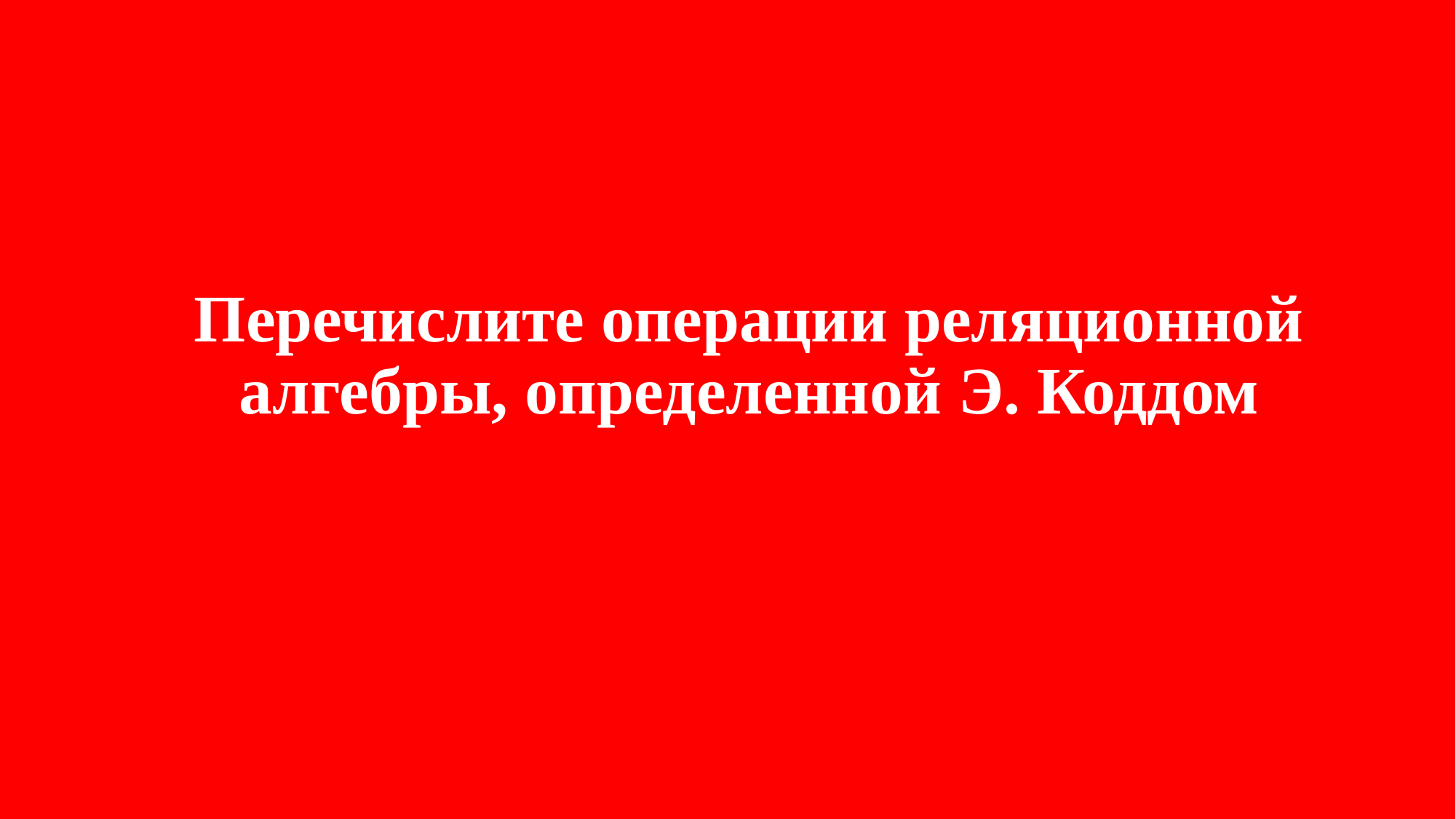

# Перечислите операции реляционной алгебры, определенной Э. Коддом